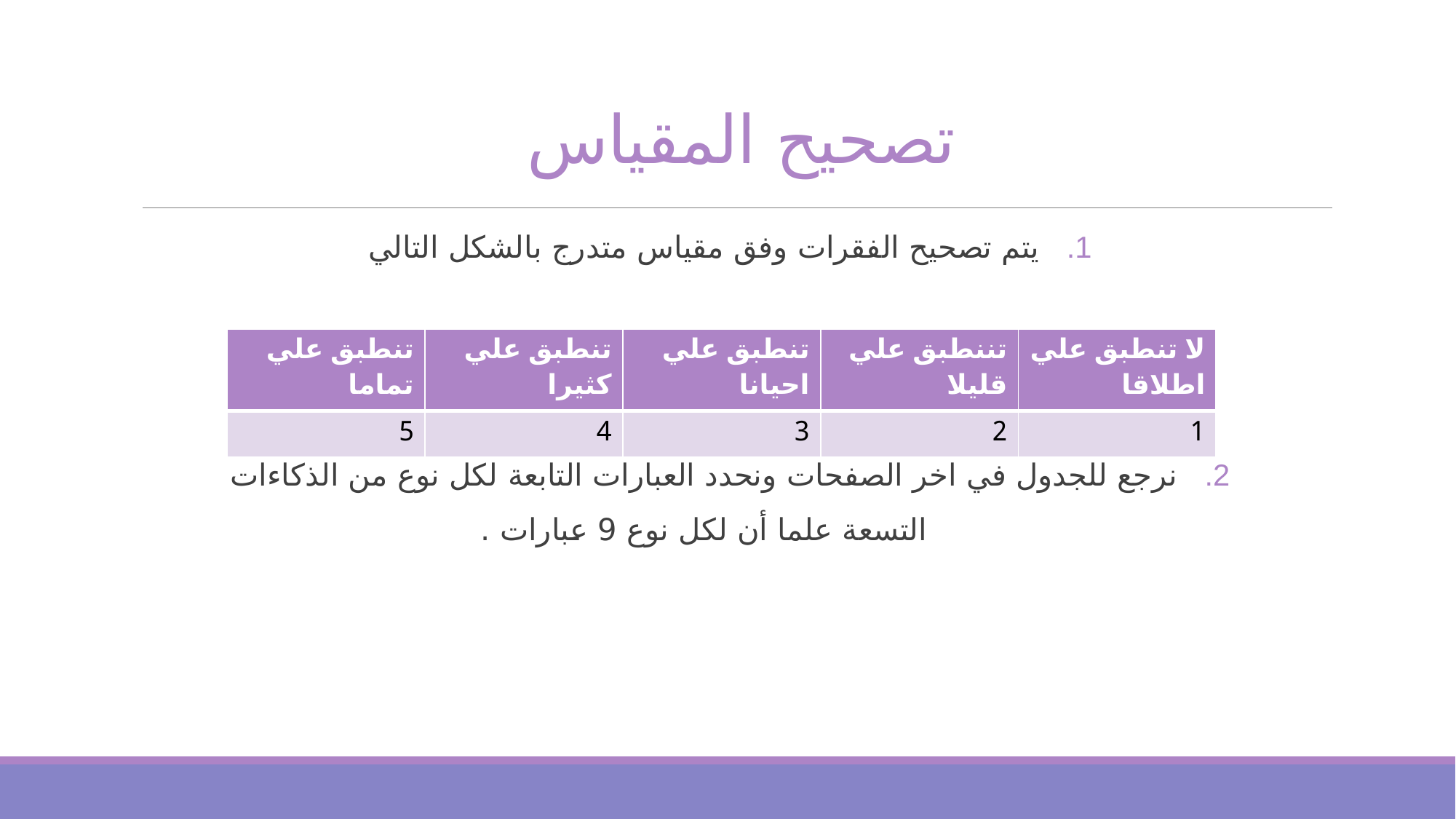

# تصحيح المقياس
يتم تصحيح الفقرات وفق مقياس متدرج بالشكل التالي

نرجع للجدول في اخر الصفحات ونحدد العبارات التابعة لكل نوع من الذكاءات التسعة علما أن لكل نوع 9 عبارات .

| تنطبق علي تماما | تنطبق علي كثيرا | تنطبق علي احيانا | تننطبق علي قليلا | لا تنطبق علي اطلاقا |
| --- | --- | --- | --- | --- |
| 5 | 4 | 3 | 2 | 1 |